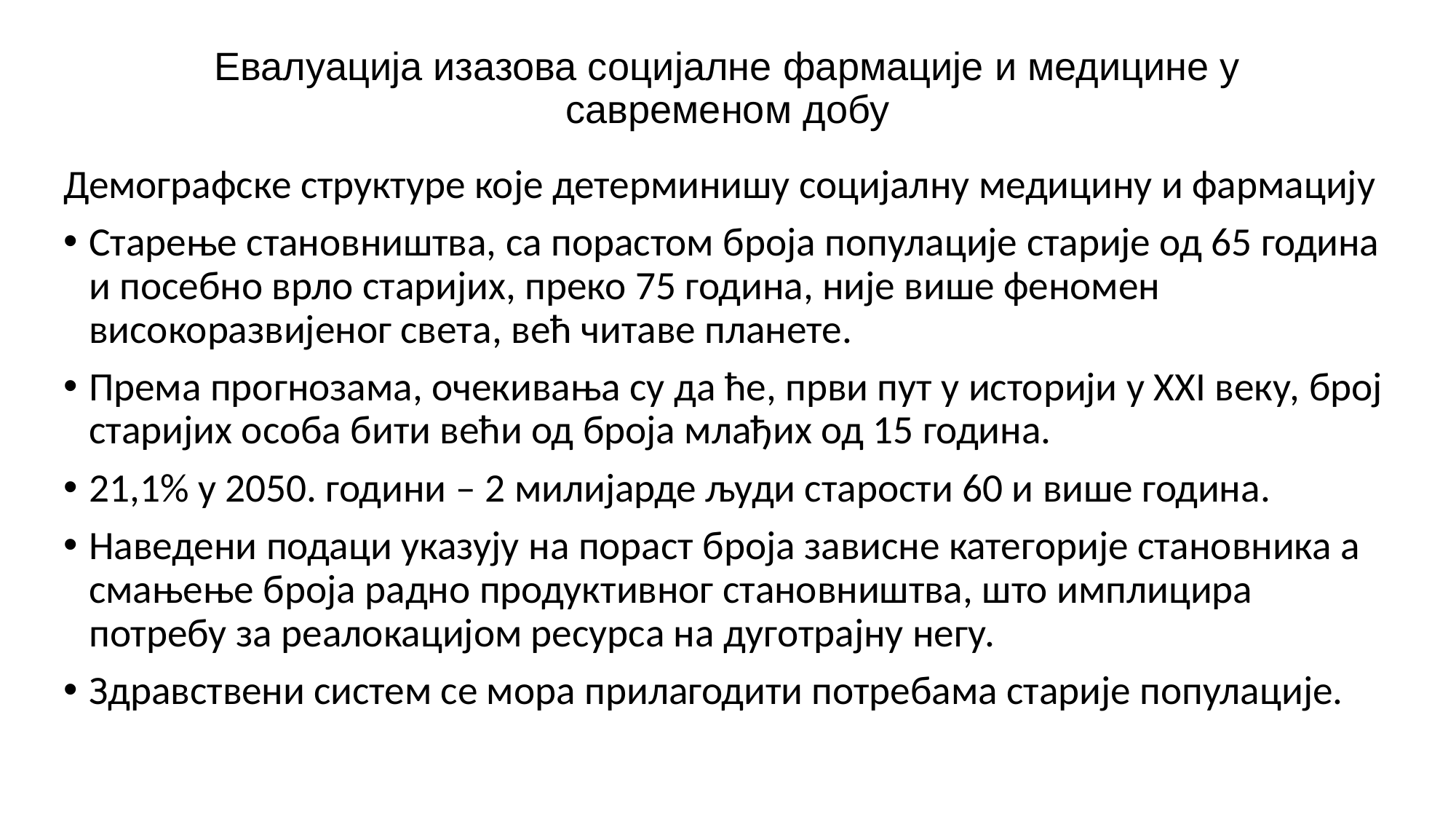

# Евалуација изазова социјалне фармације и медицине у савременом добу
Демографске структуре које детерминишу социјалну медицину и фармацију
Старење становништва, са порастом броја популације старије од 65 година и посебно врло старијих, преко 75 година, није више феномен високоразвијеног света, већ читаве планете.
Према прогнозама, очекивања су да ће, први пут у историји у XXI веку, број старијих особа бити већи од броја млађих од 15 година.
21,1% у 2050. години – 2 милијарде људи старости 60 и више година.
Наведени подаци указују на пораст броја зависне категорије становника а смањење броја радно продуктивног становништва, што имплицира потребу за реалокацијом ресурса на дуготрајну негу.
Здравствени систем се мора прилагодити потребама старије популације.